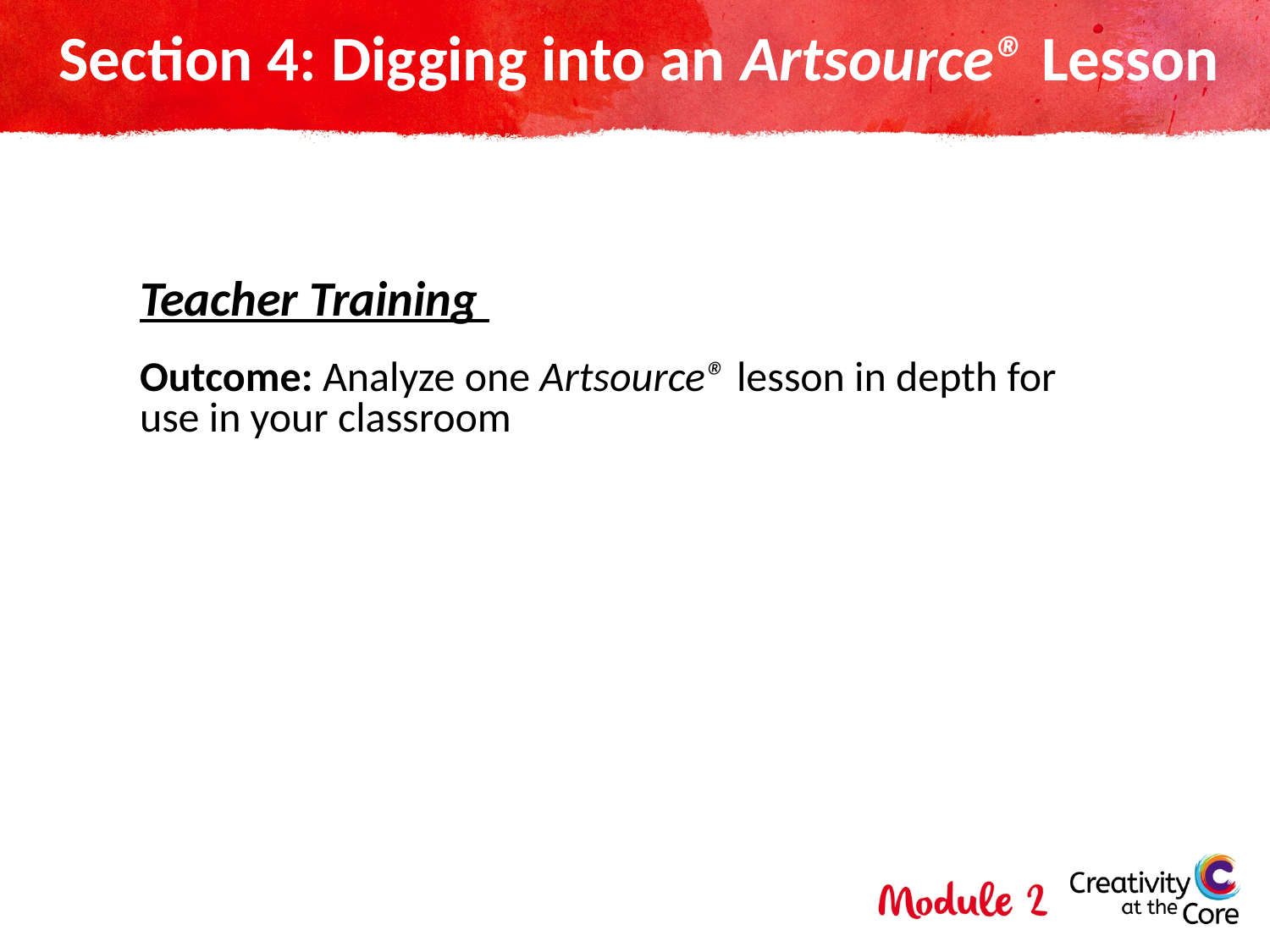

# Section 4: Digging into an Artsource® Lesson

Teacher Training

Outcome: Analyze one Artsource® lesson in depth for use in your classroom